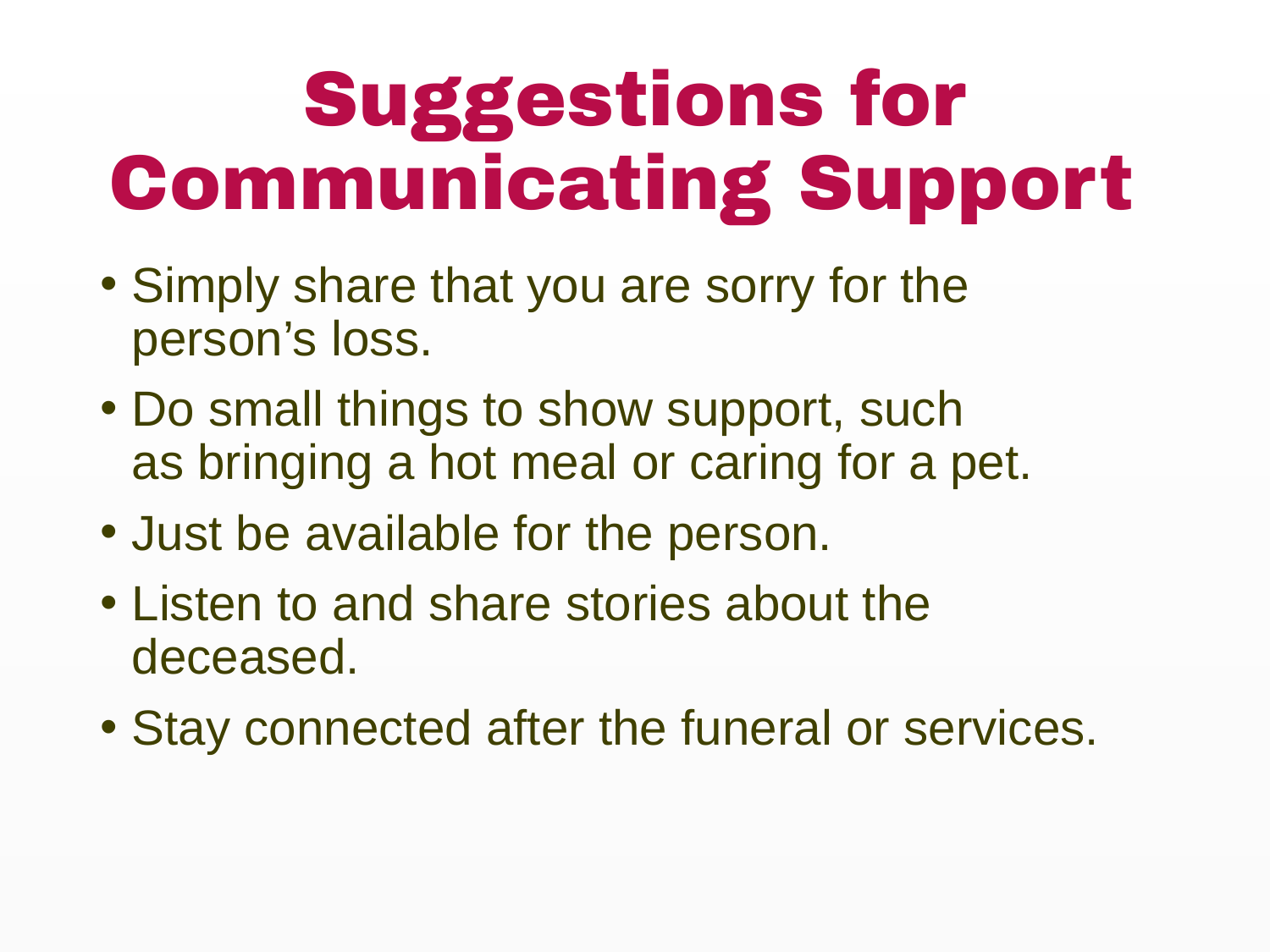

# Suggestions for Communicating Support
Simply share that you are sorry for the person’s loss.
Do small things to show support, such as bringing a hot meal or caring for a pet.
Just be available for the person.
Listen to and share stories about the deceased.
Stay connected after the funeral or services.